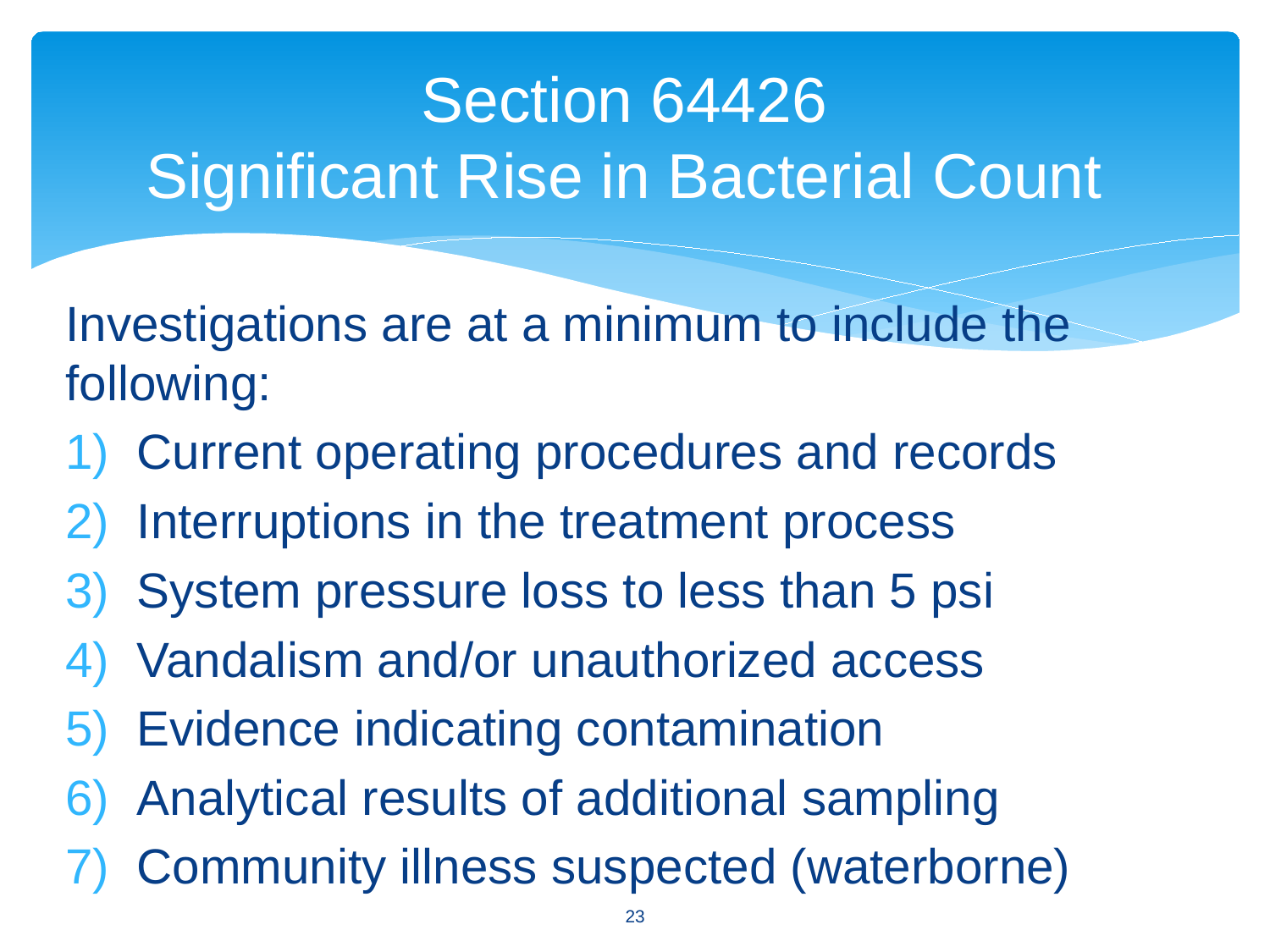

Section 64426
Significant Rise in Bacterial Count
Investigations are at a minimum to include the following:
Current operating procedures and records
Interruptions in the treatment process
System pressure loss to less than 5 psi
Vandalism and/or unauthorized access
Evidence indicating contamination
Analytical results of additional sampling
Community illness suspected (waterborne)
23